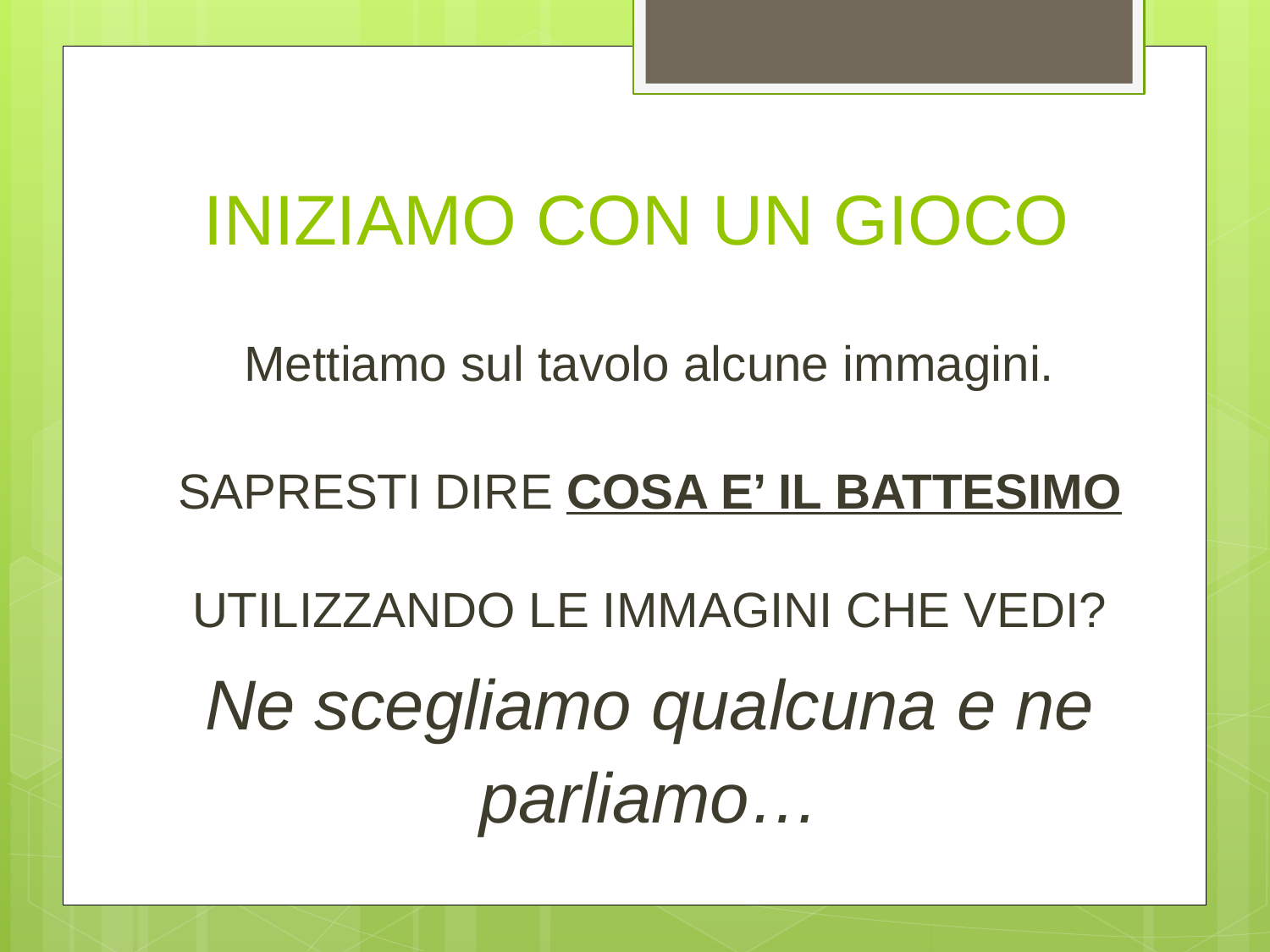

# INIZIAMO CON UN GIOCO
Mettiamo sul tavolo alcune immagini.
SAPRESTI DIRE COSA E’ IL BATTESIMO UTILIZZANDO LE IMMAGINI CHE VEDI?
Ne scegliamo qualcuna e ne parliamo…